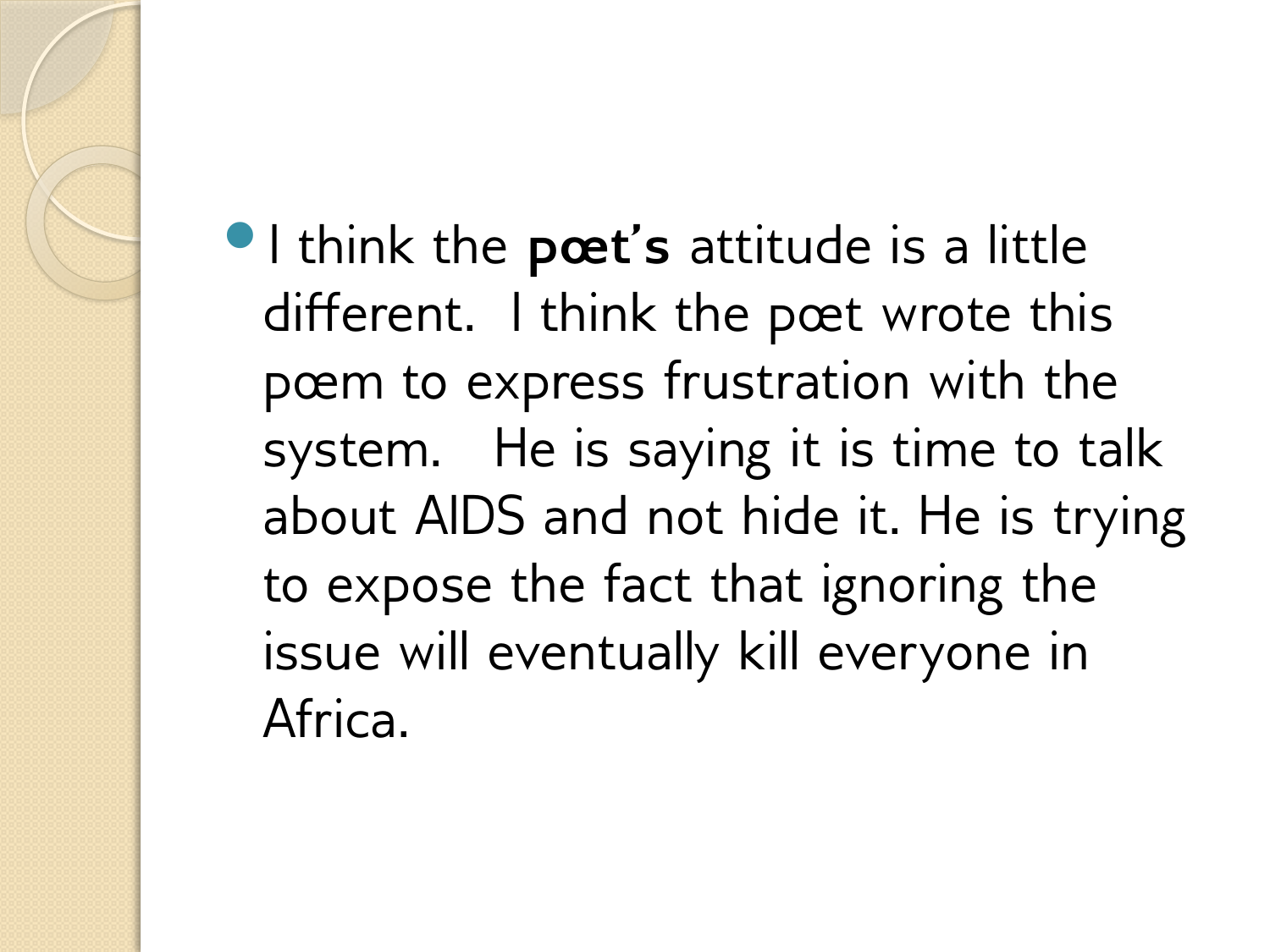

#
I think the poet’s attitude is a little different.  I think the poet wrote this poem to express frustration with the system.   He is saying it is time to talk about AIDS and not hide it. He is trying to expose the fact that ignoring the issue will eventually kill everyone in Africa.